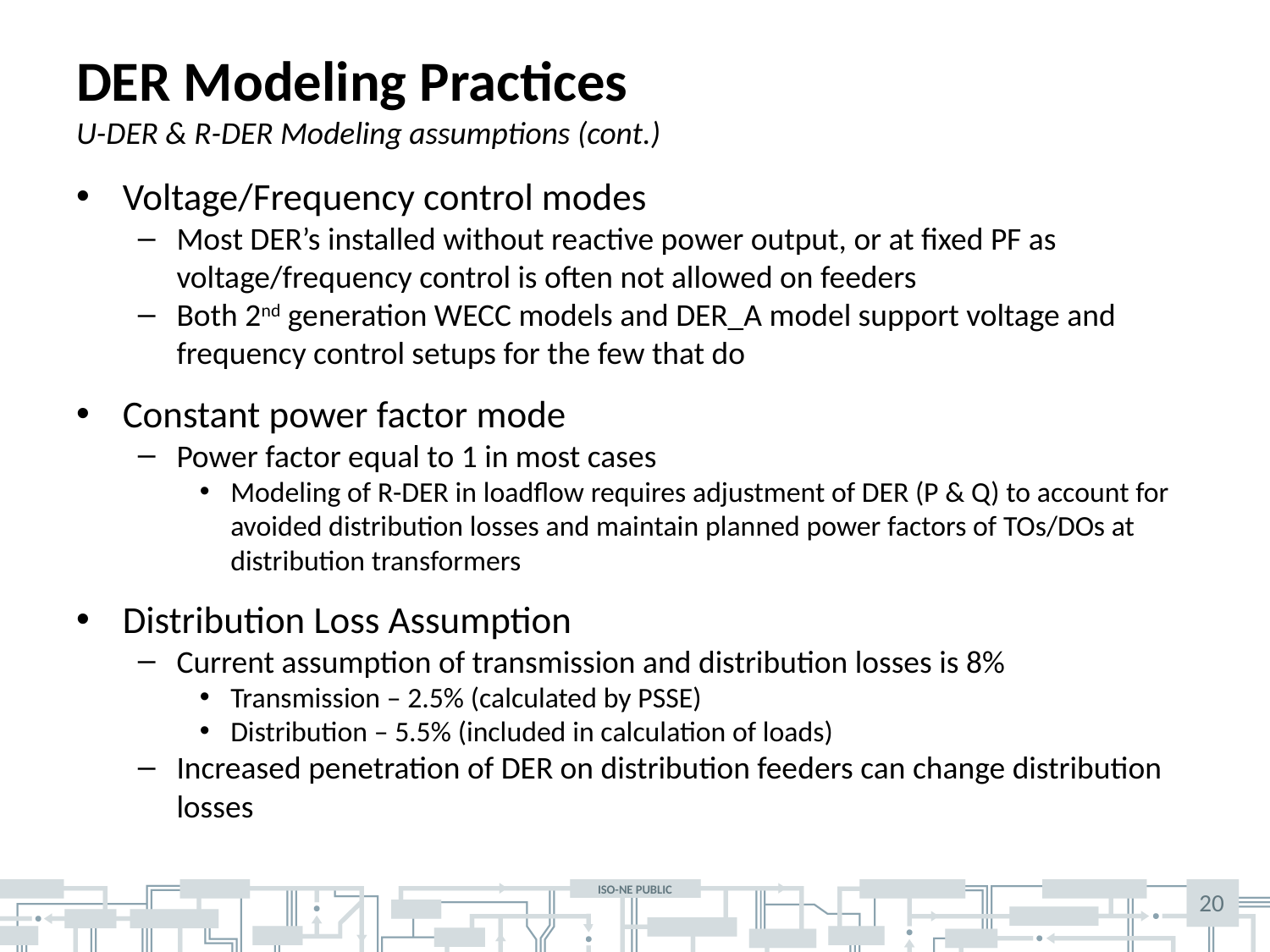

# DER Modeling Practices U-DER & R-DER Modeling assumptions (cont.)
Voltage/Frequency control modes
Most DER’s installed without reactive power output, or at fixed PF as voltage/frequency control is often not allowed on feeders
Both 2nd generation WECC models and DER_A model support voltage and frequency control setups for the few that do
Constant power factor mode
Power factor equal to 1 in most cases
Modeling of R-DER in loadflow requires adjustment of DER (P & Q) to account for avoided distribution losses and maintain planned power factors of TOs/DOs at distribution transformers
Distribution Loss Assumption
Current assumption of transmission and distribution losses is 8%
Transmission – 2.5% (calculated by PSSE)
Distribution – 5.5% (included in calculation of loads)
Increased penetration of DER on distribution feeders can change distribution losses
20